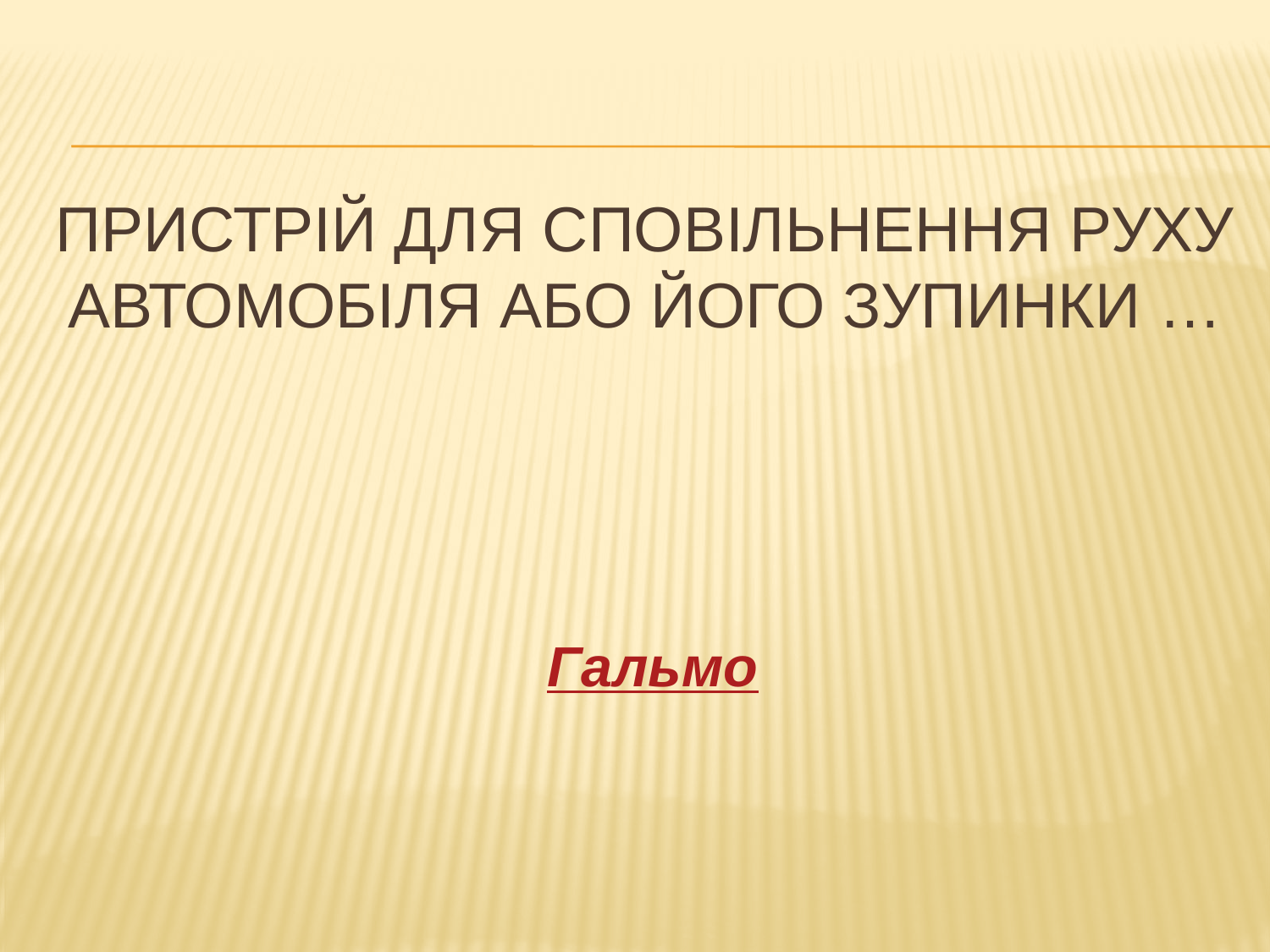

# Пристрій для сповільнення руху автомобіля або його зупинки …

Гальмо